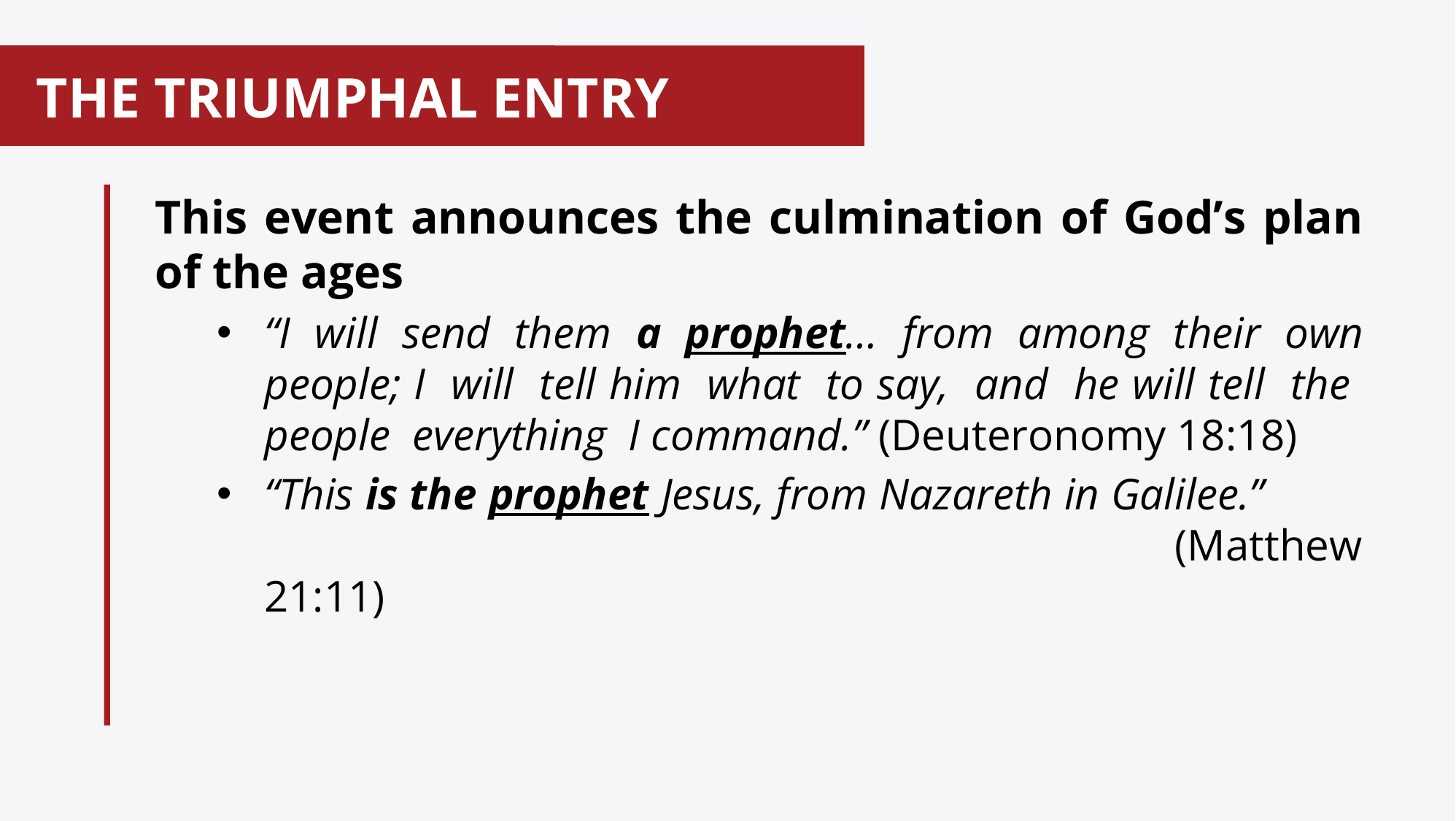

# THE TRIUMPHAL ENTRY
This event announces the culmination of God’s plan of the ages
“I will send them a prophet… from among their own people; I  will  tell him  what  to say,  and  he will tell  the  people  everything  I command.” (Deuteronomy 18:18)
“This is the prophet Jesus, from Nazareth in Galilee.”					                                (Matthew 21:11)